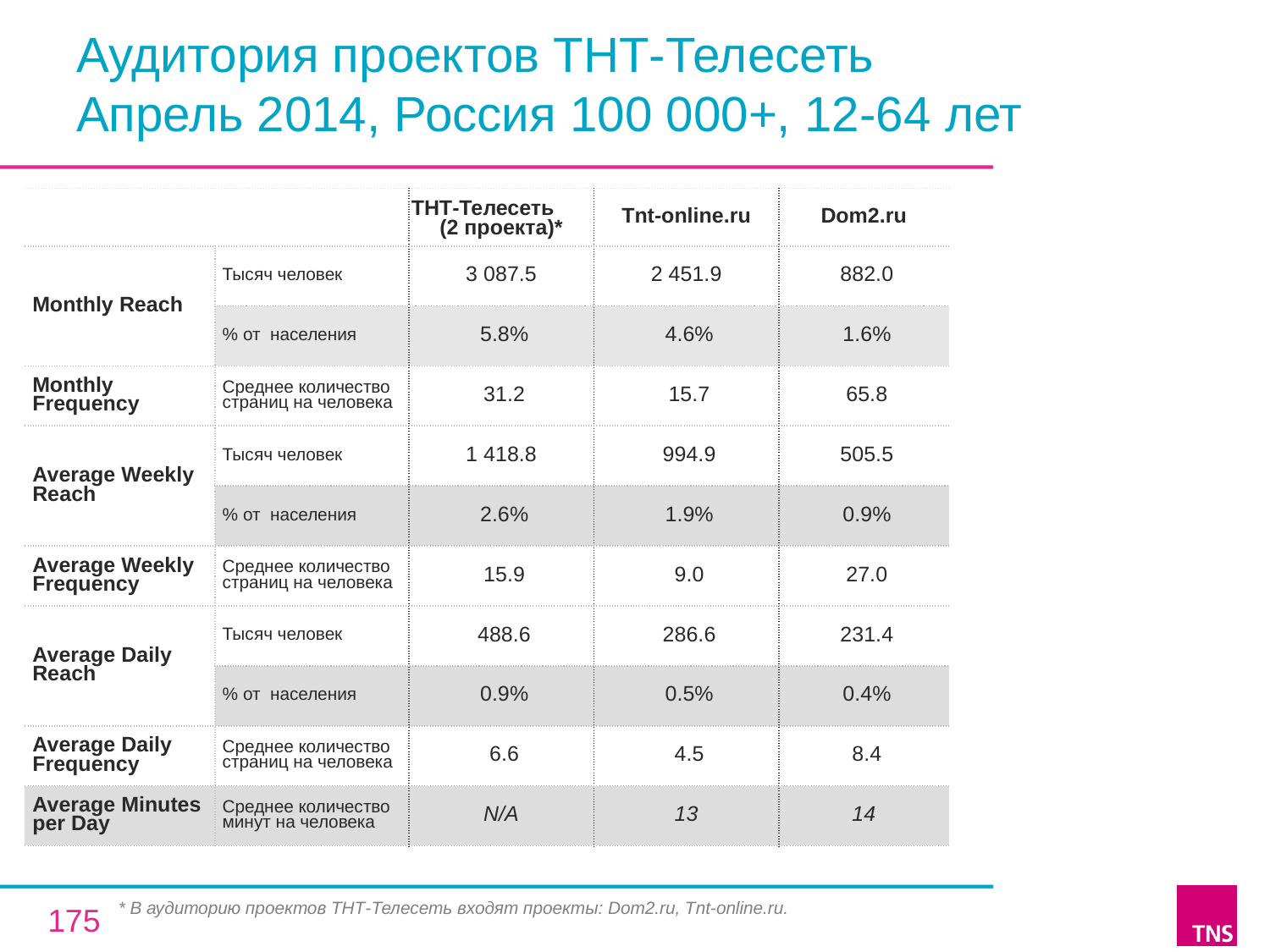

# Аудитория проектов ТНТ-Телесеть Апрель 2014, Россия 100 000+, 12-64 лет
|  |  | ТНТ-Телесеть (2 проекта)\* | Tnt-online.ru | Dom2.ru |
| --- | --- | --- | --- | --- |
| Monthly Reach | Тысяч человек | 3 087.5 | 2 451.9 | 882.0 |
|  | % от населения | 5.8% | 4.6% | 1.6% |
| Monthly Frequency | Среднее количество страниц на человека | 31.2 | 15.7 | 65.8 |
| Average Weekly Reach | Тысяч человек | 1 418.8 | 994.9 | 505.5 |
|  | % от населения | 2.6% | 1.9% | 0.9% |
| Average Weekly Frequency | Среднее количество страниц на человека | 15.9 | 9.0 | 27.0 |
| Average Daily Reach | Тысяч человек | 488.6 | 286.6 | 231.4 |
|  | % от населения | 0.9% | 0.5% | 0.4% |
| Average Daily Frequency | Среднее количество страниц на человека | 6.6 | 4.5 | 8.4 |
| Average Minutes per Day | Среднее количество минут на человека | N/A | 13 | 14 |
* В аудиторию проектов ТНТ-Телесеть входят проекты: Dom2.ru, Tnt-online.ru.
175